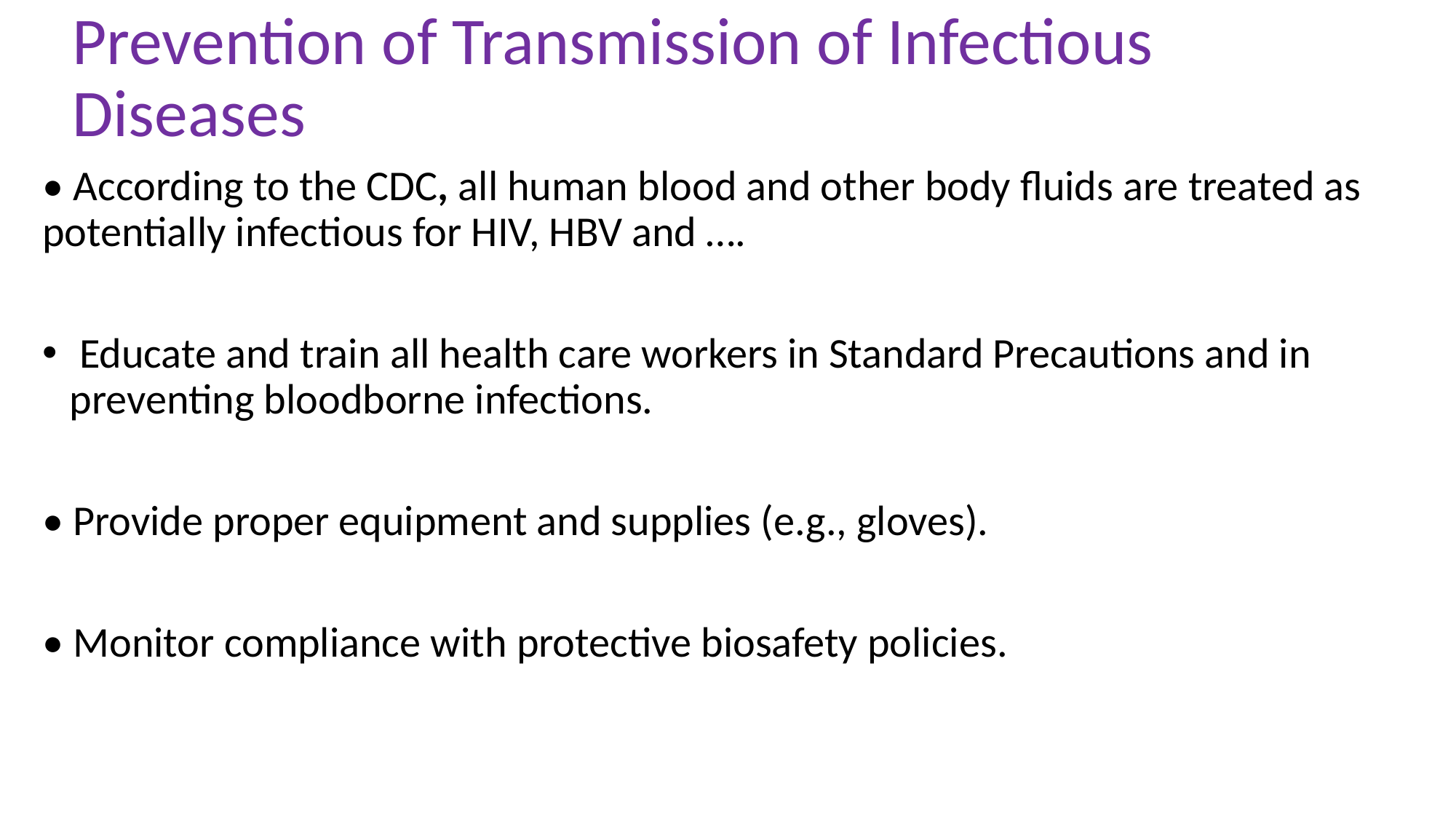

# Prevention of Transmission of Infectious Diseases
• According to the CDC, all human blood and other body fluids are treated as potentially infectious for HIV, HBV and ….

 Educate and train all health care workers in Standard Precautions and in preventing bloodborne infections.

• Provide proper equipment and supplies (e.g., gloves).

• Monitor compliance with protective biosafety policies.